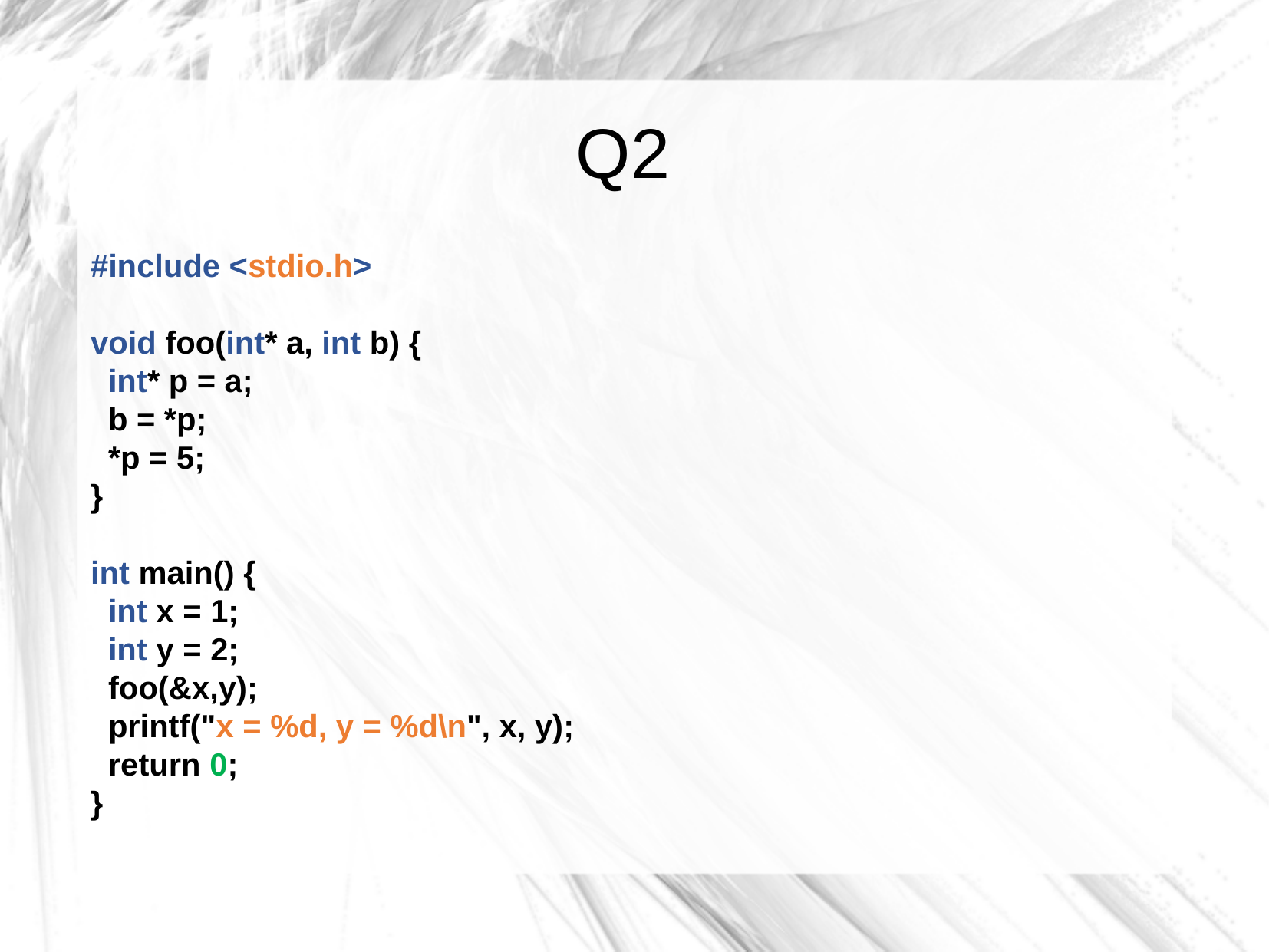

Q2
#include <stdio.h>

void foo(int* a, int b) {
  int* p = a;
  b = *p;
  *p = 5;
}

int main() {
  int x = 1;
  int y = 2;
  foo(&x,y);
  printf("x = %d, y = %d\n", x, y);
  return 0;
}